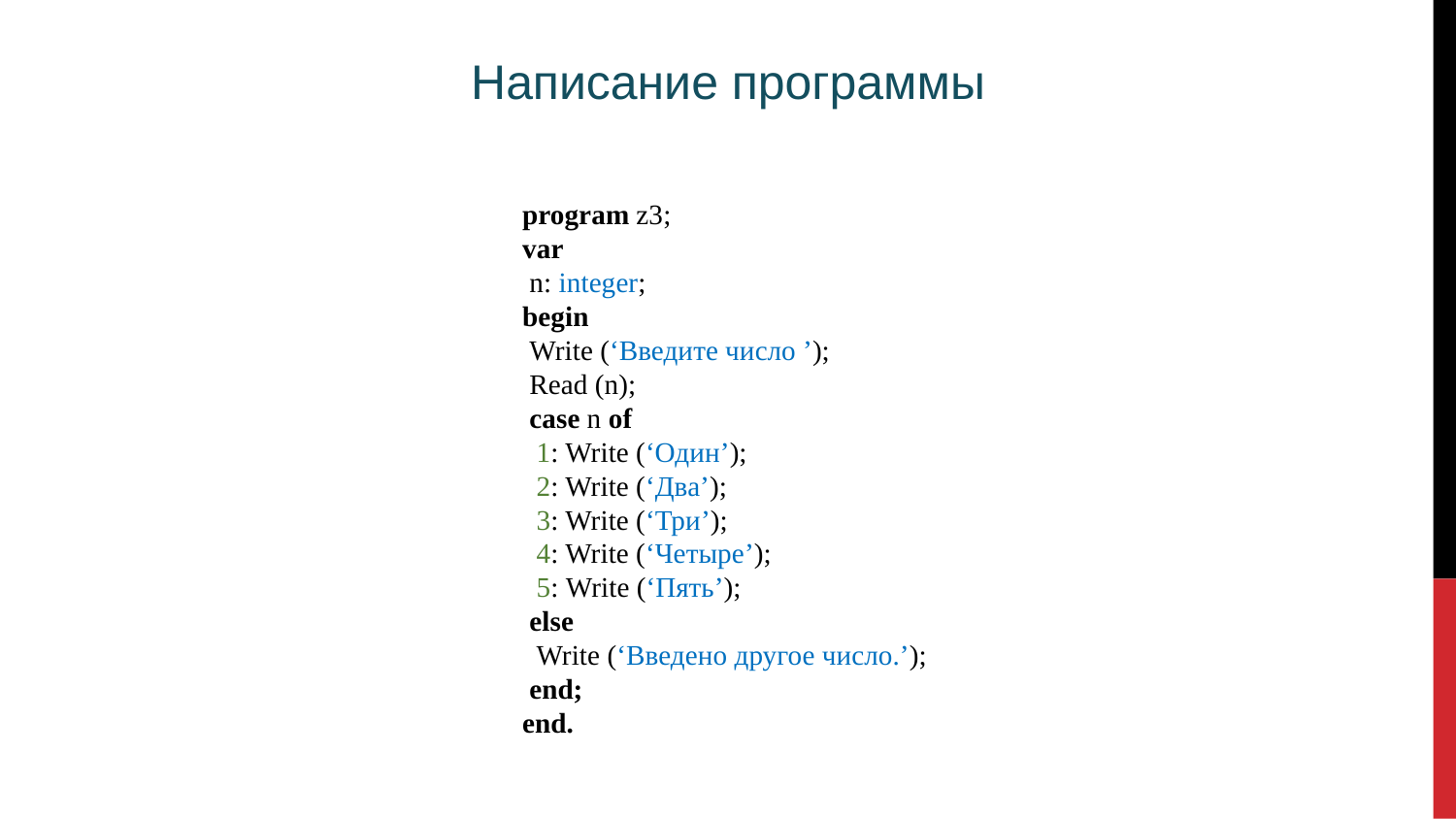

Написание программы
program z3;
var
 n: integer;
begin
 Write (‘Введите число ’);
 Read (n);
 case n of
  1: Write (‘Один’);
  2: Write (‘Два’);
  3: Write (‘Три’);
  4: Write (‘Четыре’);
  5: Write (‘Пять’);
 else
  Write (‘Введено другое число.’);
 end;
end.